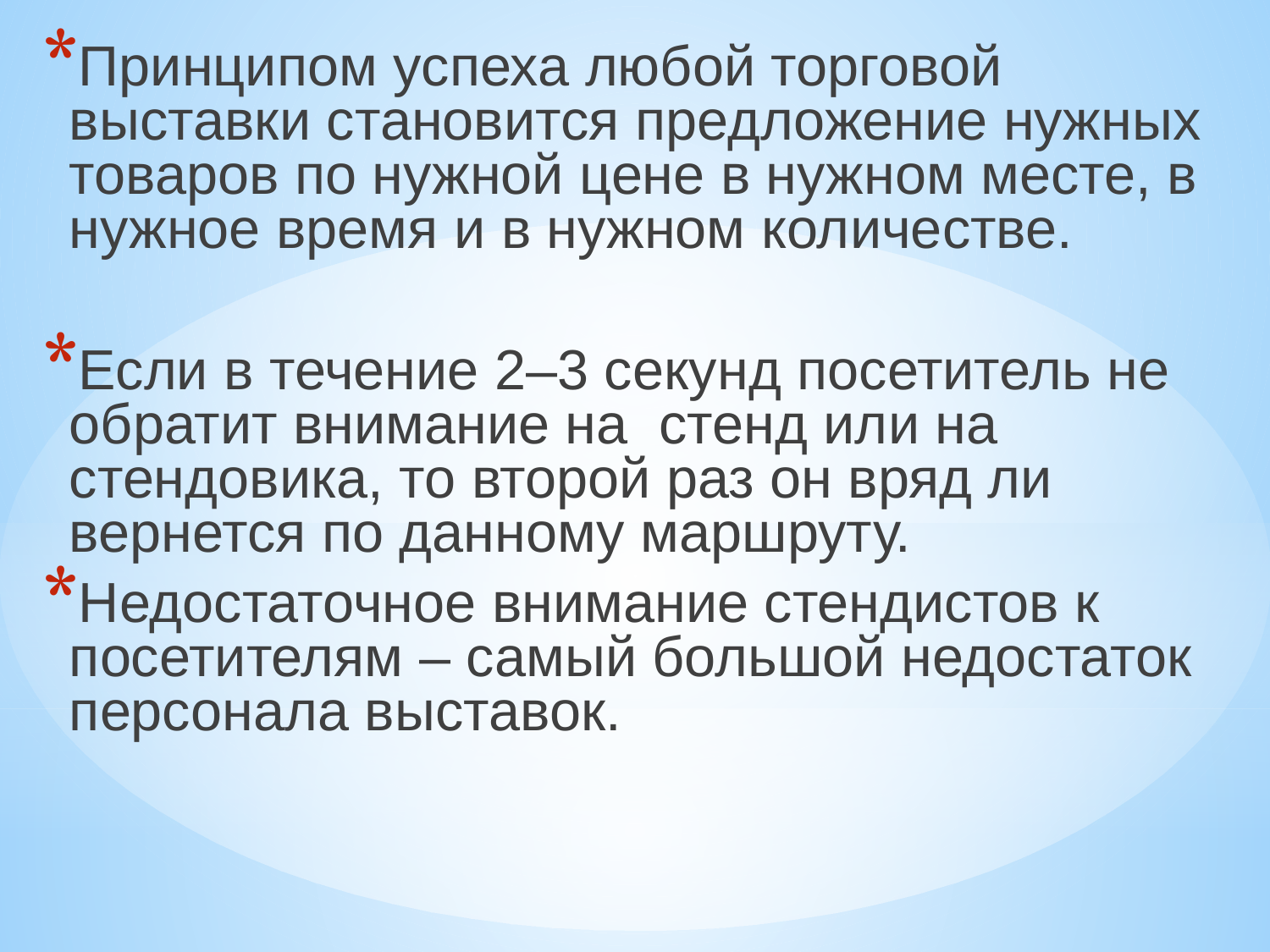

Принципом успеха любой торговой выставки становится предложение нужных товаров по нужной цене в нужном месте, в нужное время и в нужном количестве.

Если в течение 2–3 секунд посетитель не обратит внимание на  стенд или на стендовика, то второй раз он вряд ли вернется по данному маршруту.
Недостаточное внимание стендистов к посетителям – самый большой недостаток персонала выставок.
#